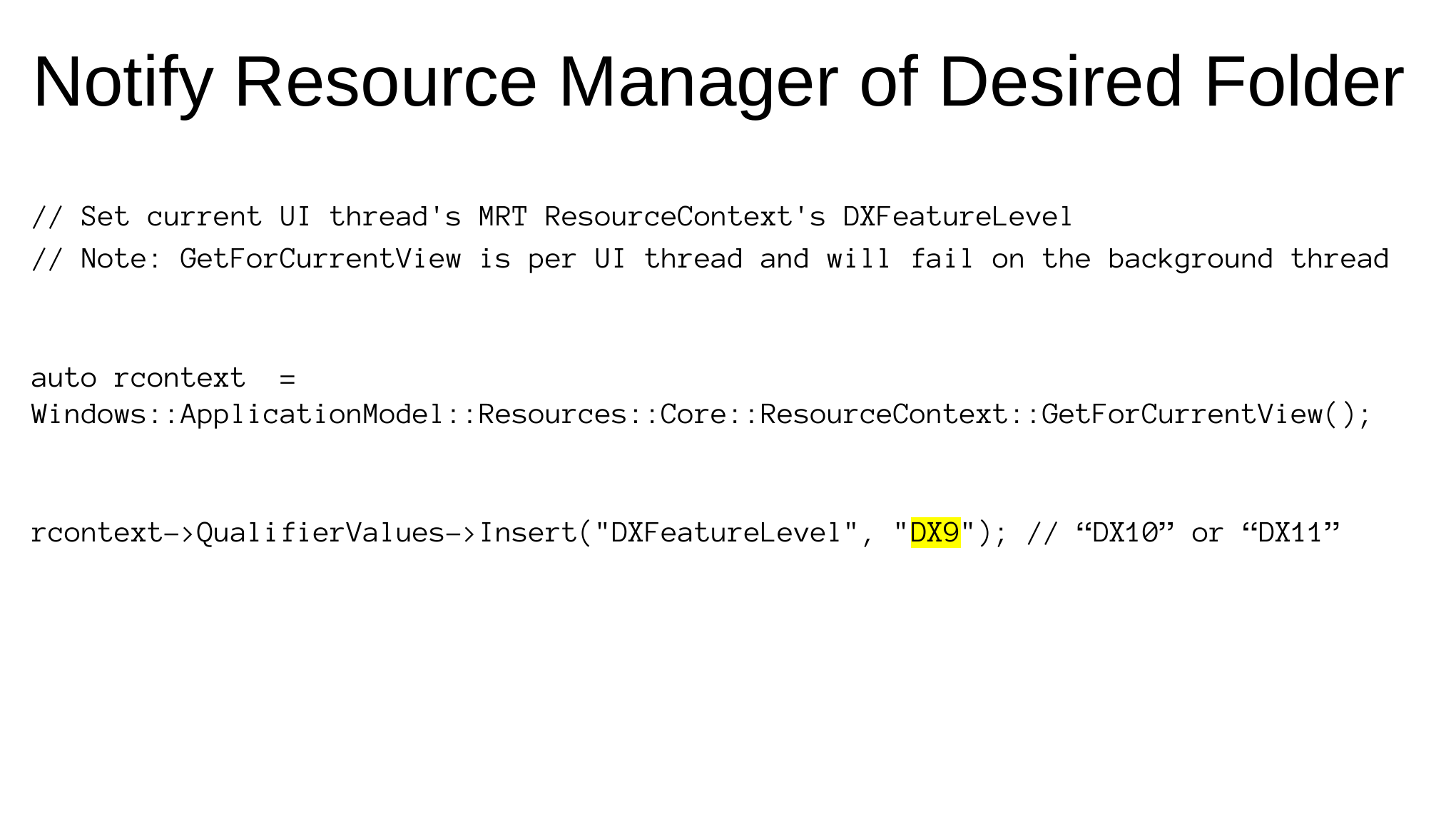

# Notify Resource Manager of Desired Folder
// Set current UI thread's MRT ResourceContext's DXFeatureLevel
// Note: GetForCurrentView is per UI thread and will fail on the background thread

auto rcontext  = Windows::ApplicationModel::Resources::Core::ResourceContext::GetForCurrentView();

rcontext->QualifierValues->Insert("DXFeatureLevel", "DX9"); // “DX10” or “DX11”